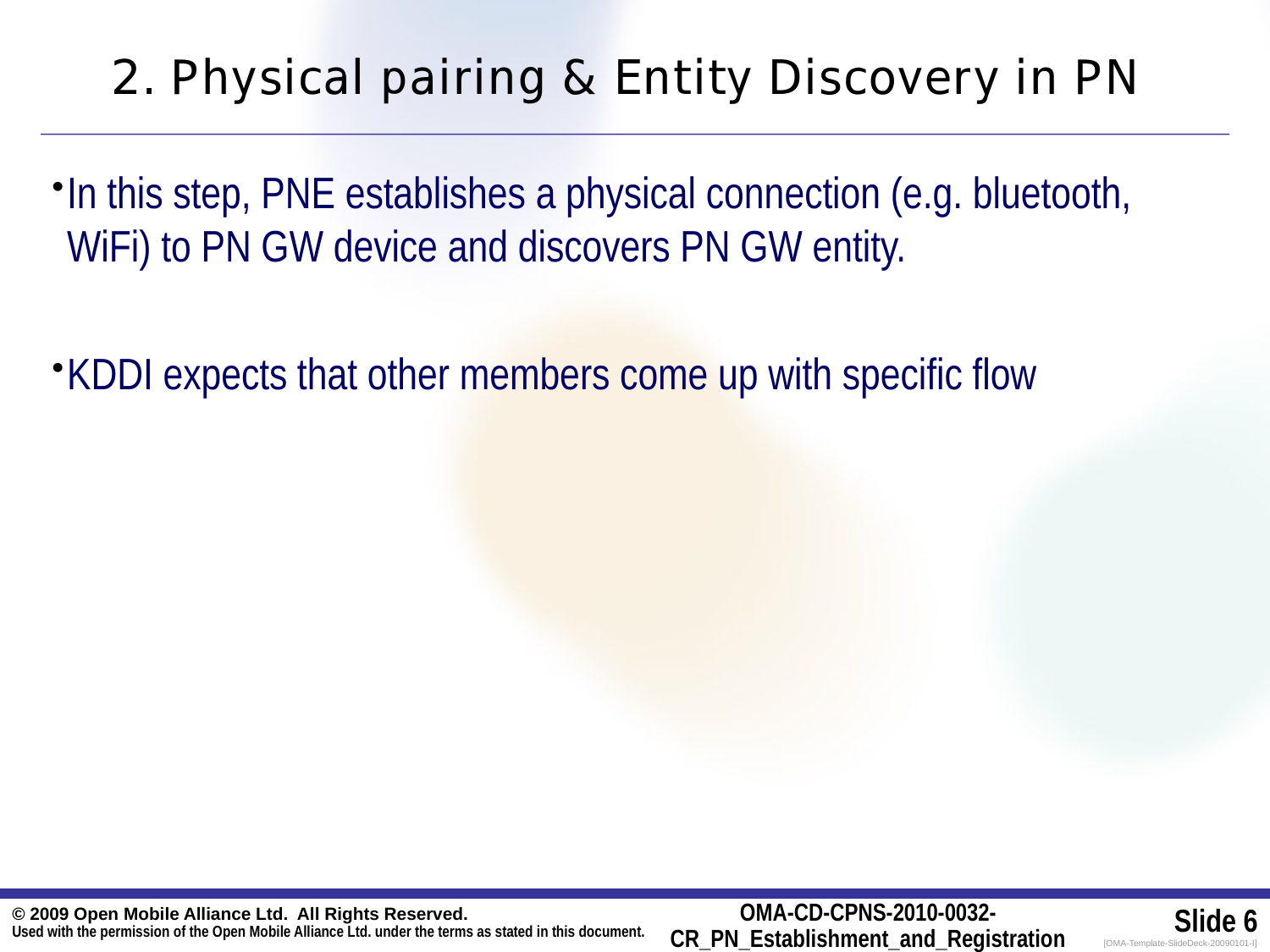

# 2. Physical pairing & Entity Discovery in PN
In this step, PNE establishes a physical connection (e.g. bluetooth, WiFi) to PN GW device and discovers PN GW entity.

KDDI expects that other members come up with specific flow